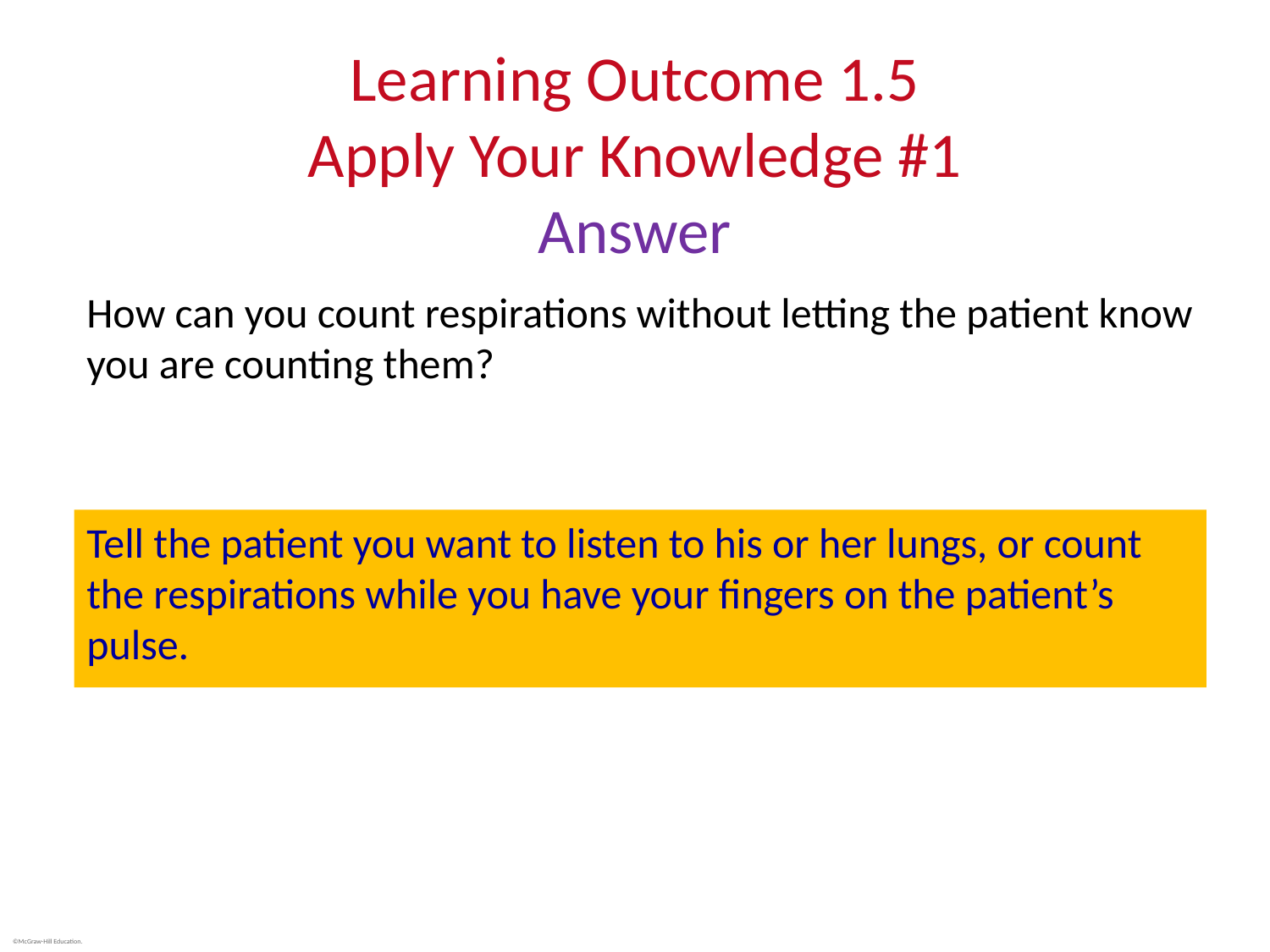

# Learning Outcome 1.5 Apply Your Knowledge #1 Answer
How can you count respirations without letting the patient know you are counting them?

Tell the patient you want to listen to his or her lungs, or count the respirations while you have your fingers on the patient’s pulse.